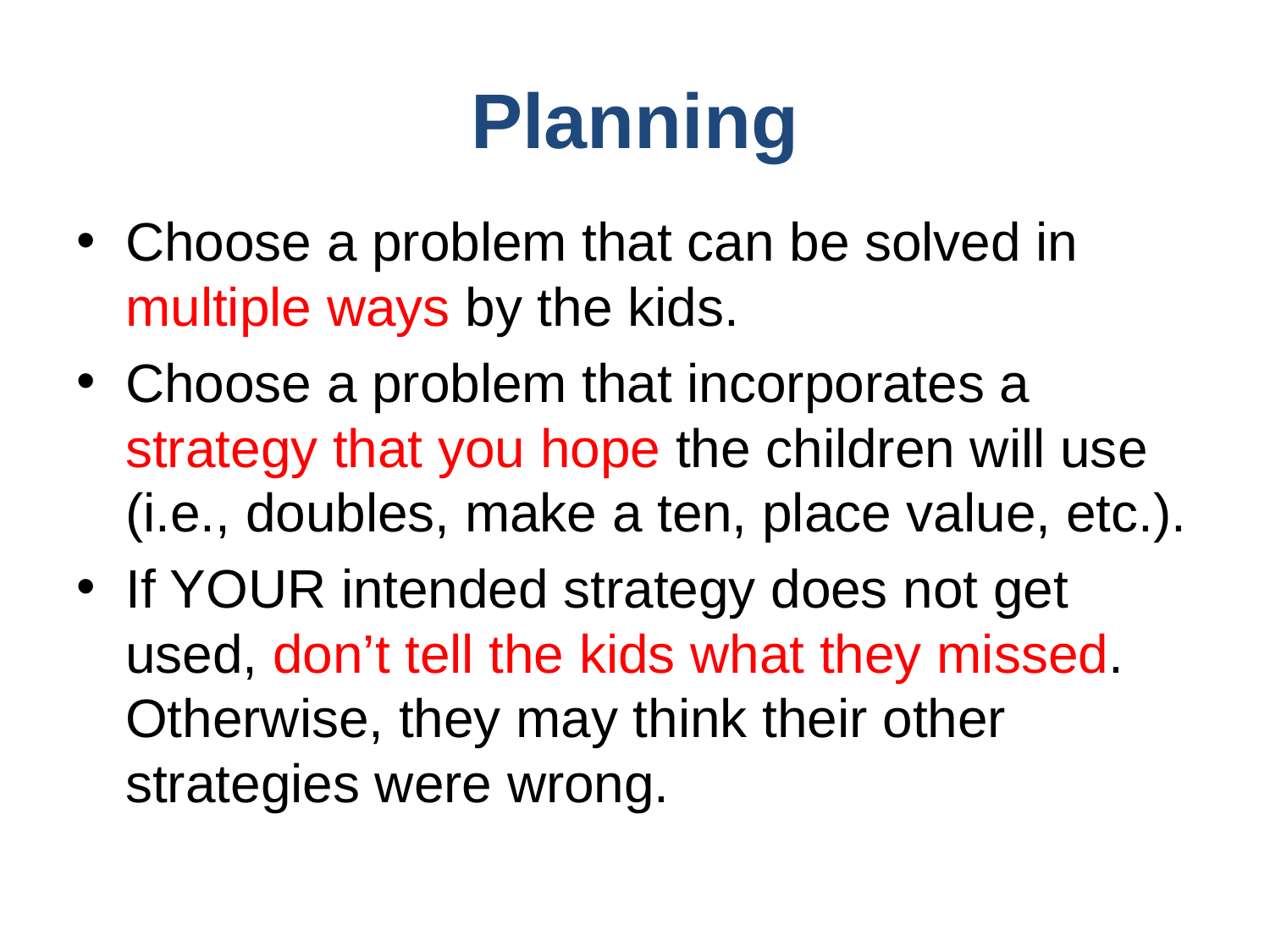

# Planning
Choose a problem that can be solved in multiple ways by the kids.
Choose a problem that incorporates a strategy that you hope the children will use (i.e., doubles, make a ten, place value, etc.).
If YOUR intended strategy does not get used, don’t tell the kids what they missed.  Otherwise, they may think their other strategies were wrong.